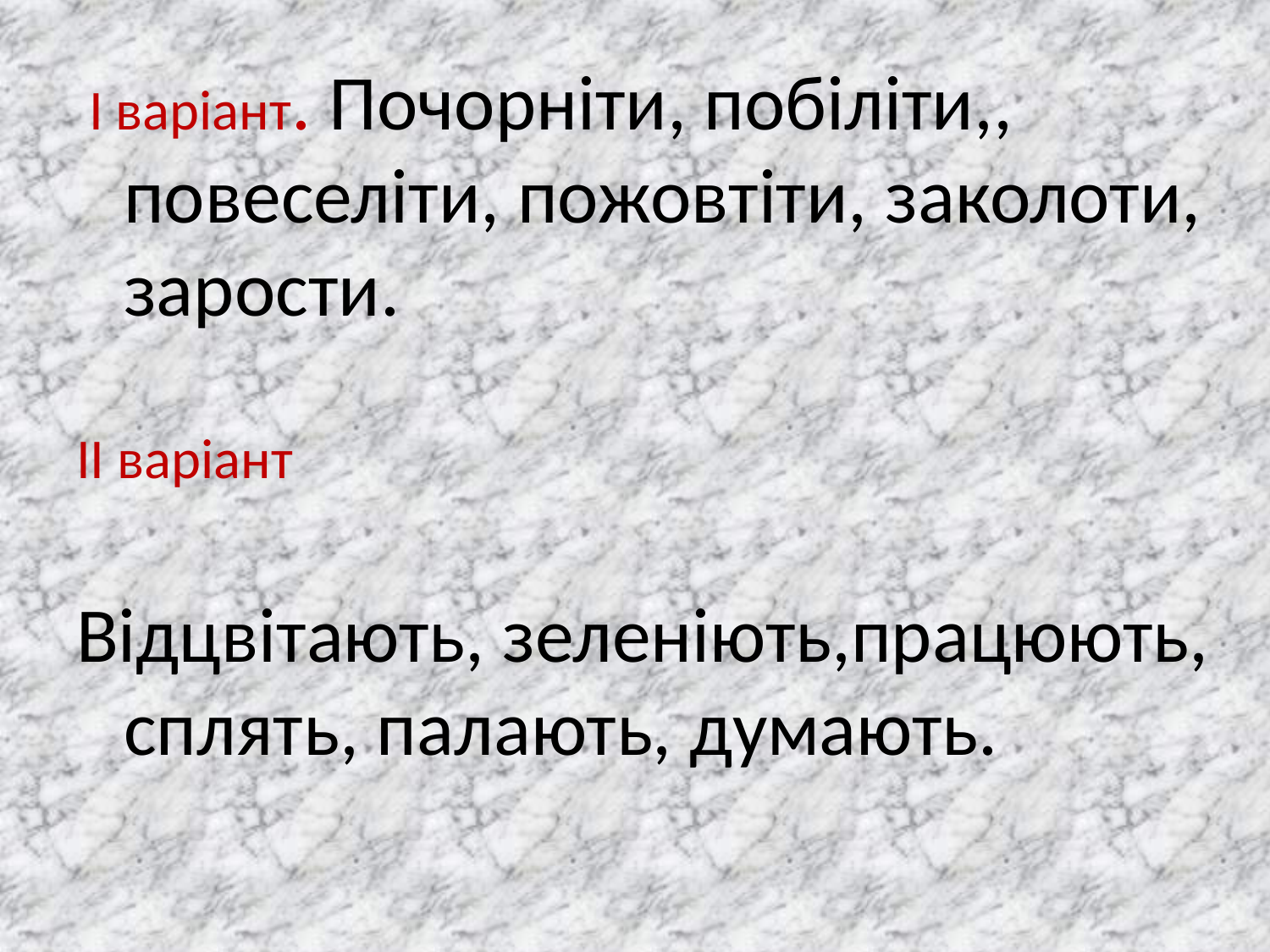

І варіант. Почорніти, побіліти,, повеселіти, пожовтіти, заколоти, зарости.

ІІ варіант

Відцвітають, зеленіють,працюють, сплять, палають, думають.